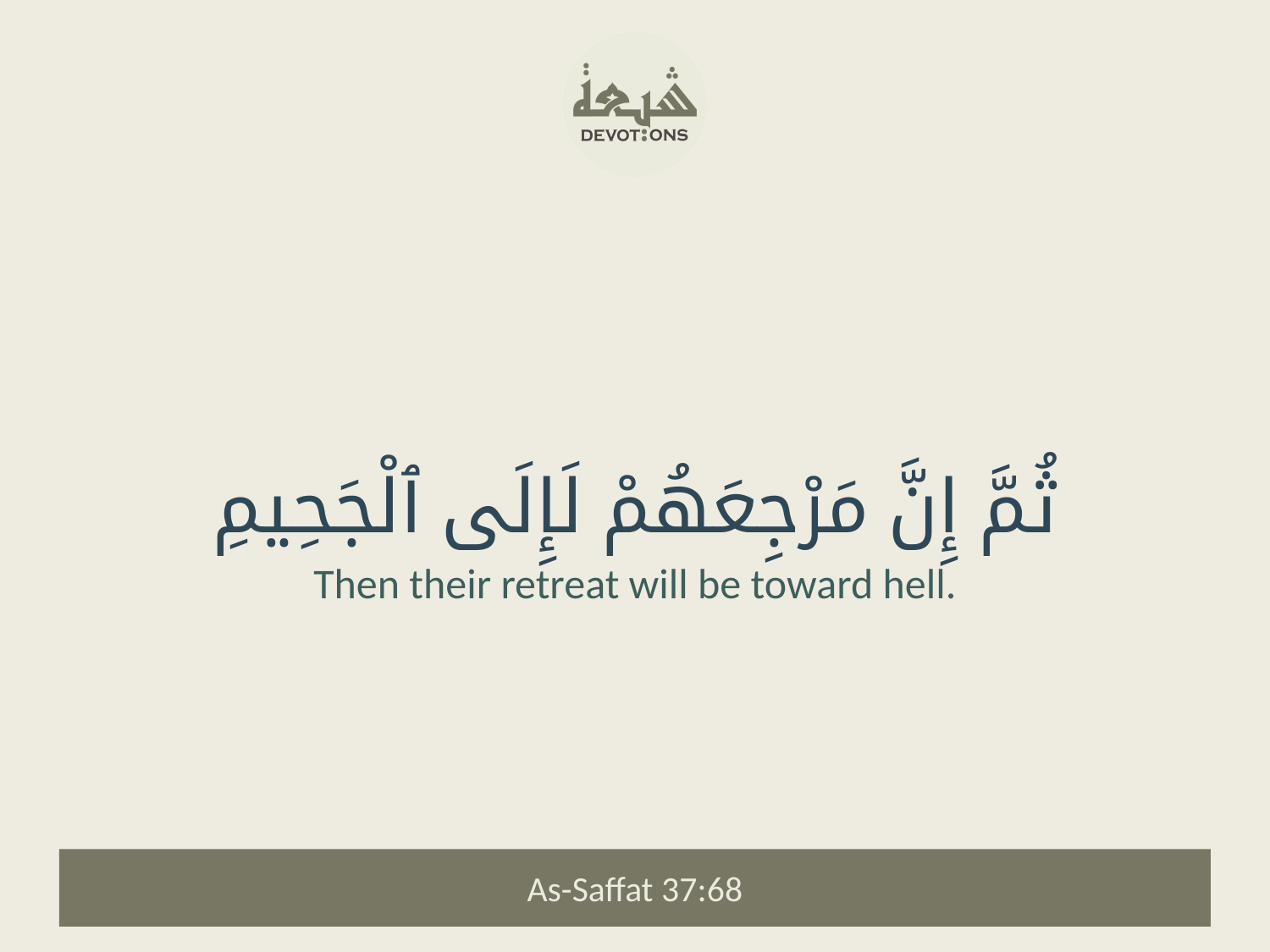

ثُمَّ إِنَّ مَرْجِعَهُمْ لَإِلَى ٱلْجَحِيمِ
Then their retreat will be toward hell.
As-Saffat 37:68